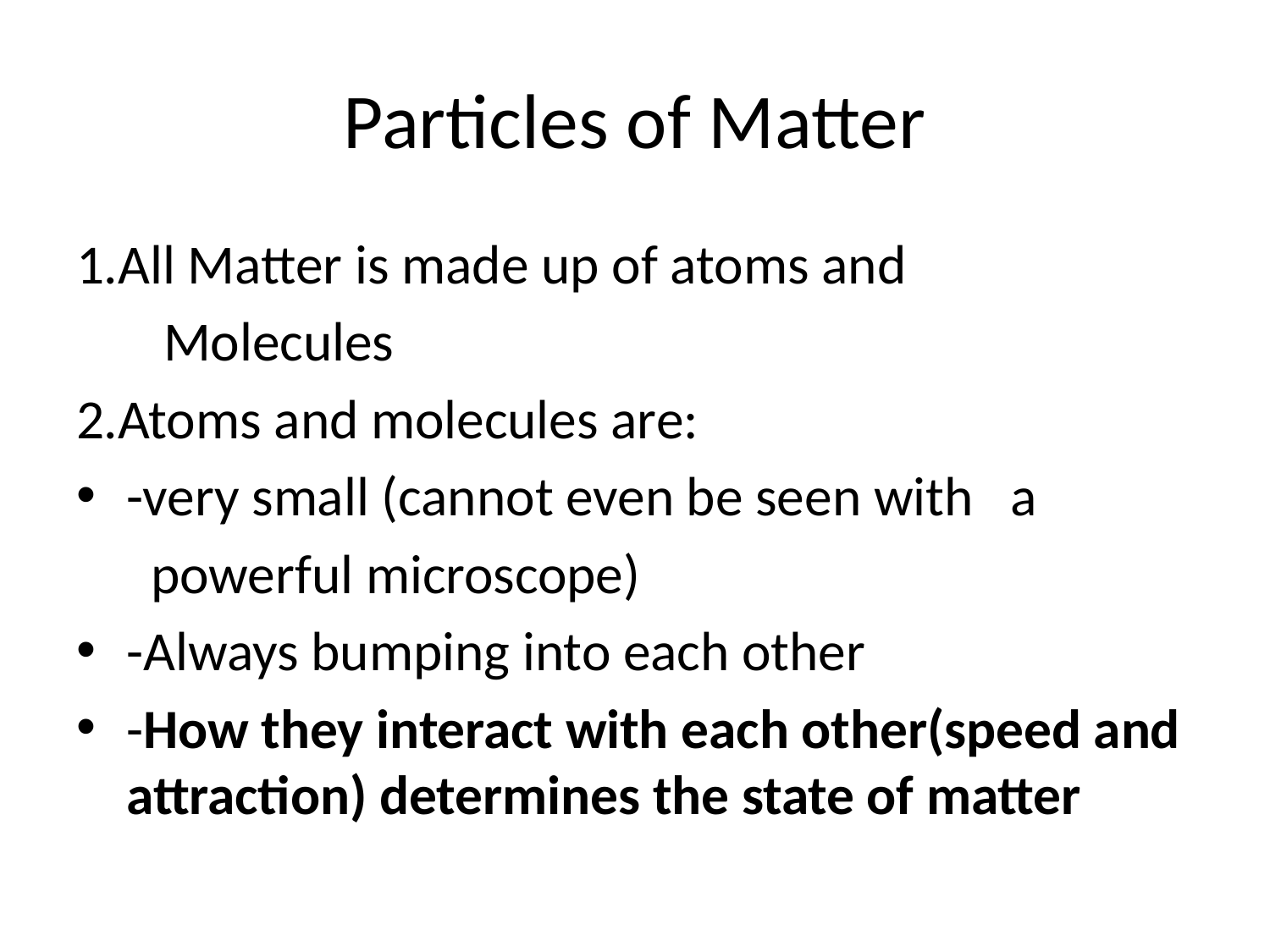

# Particles of Matter
1.All Matter is made up of atoms and
       Molecules
2.Atoms and molecules are:
-very small (cannot even be seen with   a
      powerful microscope)
-Always bumping into each other
-How they interact with each other(speed and attraction) determines the state of matter